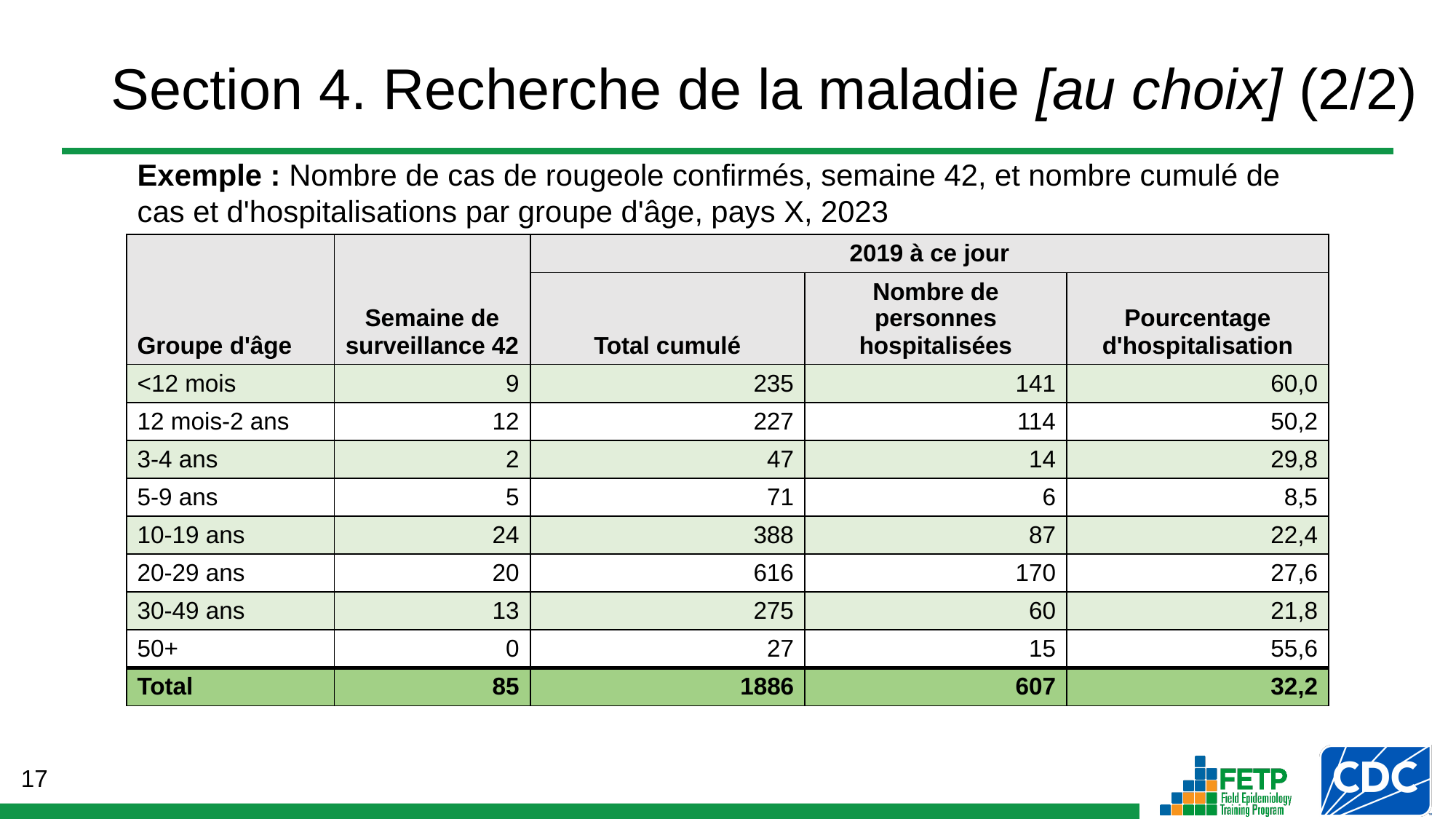

# Section 4. Recherche de la maladie [au choix] (2/2)
Exemple : Nombre de cas de rougeole confirmés, semaine 42, et nombre cumulé de cas et d'hospitalisations par groupe d'âge, pays X, 2023
| Groupe d'âge | Semaine de surveillance 42 | 2019 à ce jour |  |  |
| --- | --- | --- | --- | --- |
|  |  | Total cumulé | Nombre de personnes hospitalisées | Pourcentage d'hospitalisation |
| <12 mois | 9 | 235 | 141 | 60,0 |
| 12 mois-2 ans | 12 | 227 | 114 | 50,2 |
| 3-4 ans | 2 | 47 | 14 | 29,8 |
| 5-9 ans | 5 | 71 | 6 | 8,5 |
| 10-19 ans | 24 | 388 | 87 | 22,4 |
| 20-29 ans | 20 | 616 | 170 | 27,6 |
| 30-49 ans | 13 | 275 | 60 | 21,8 |
| 50+ | 0 | 27 | 15 | 55,6 |
| Total | 85 | 1886 | 607 | 32,2 |